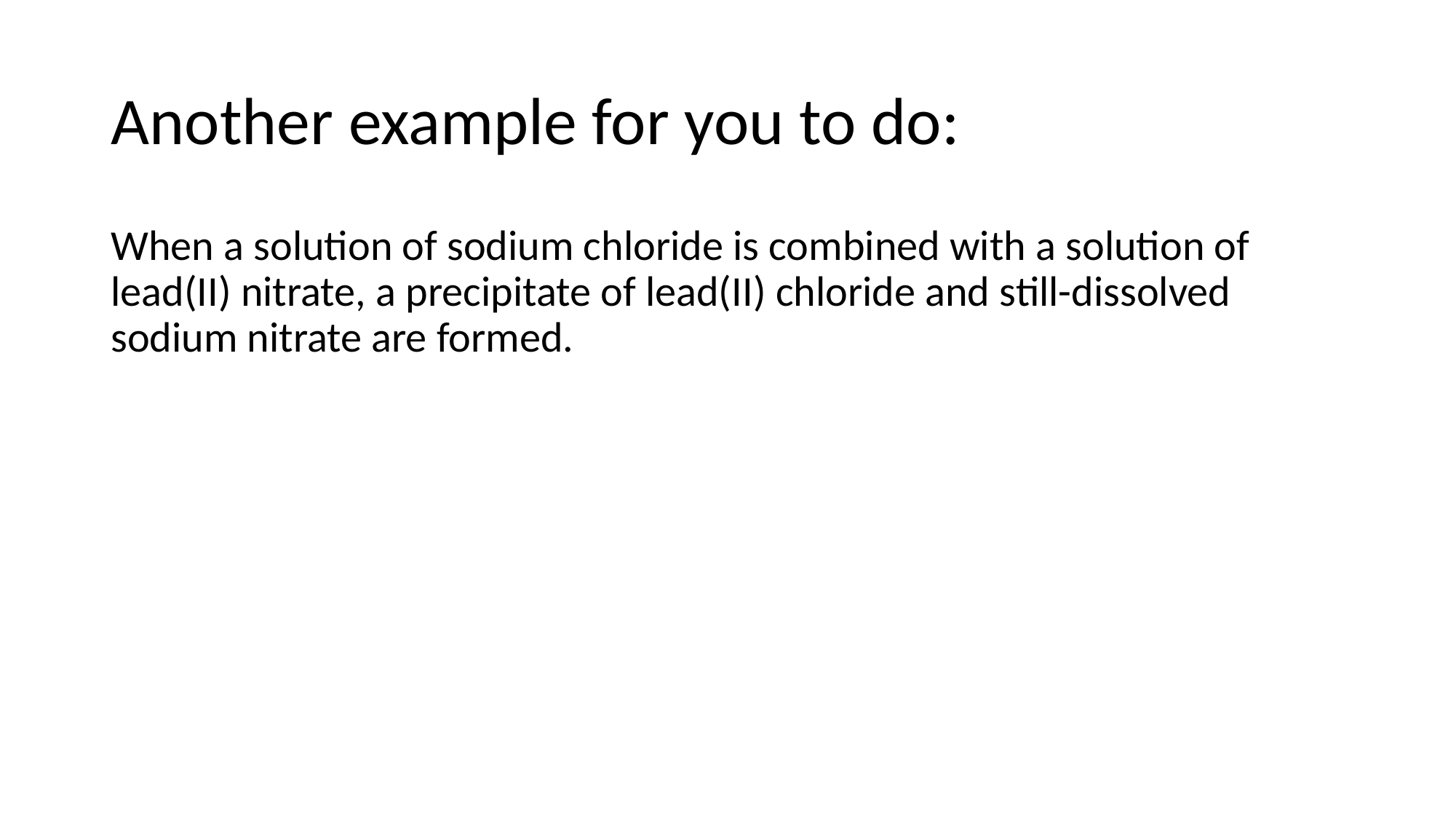

# Another example for you to do:
When a solution of sodium chloride is combined with a solution of lead(II) nitrate, a precipitate of lead(II) chloride and still-dissolved sodium nitrate are formed.